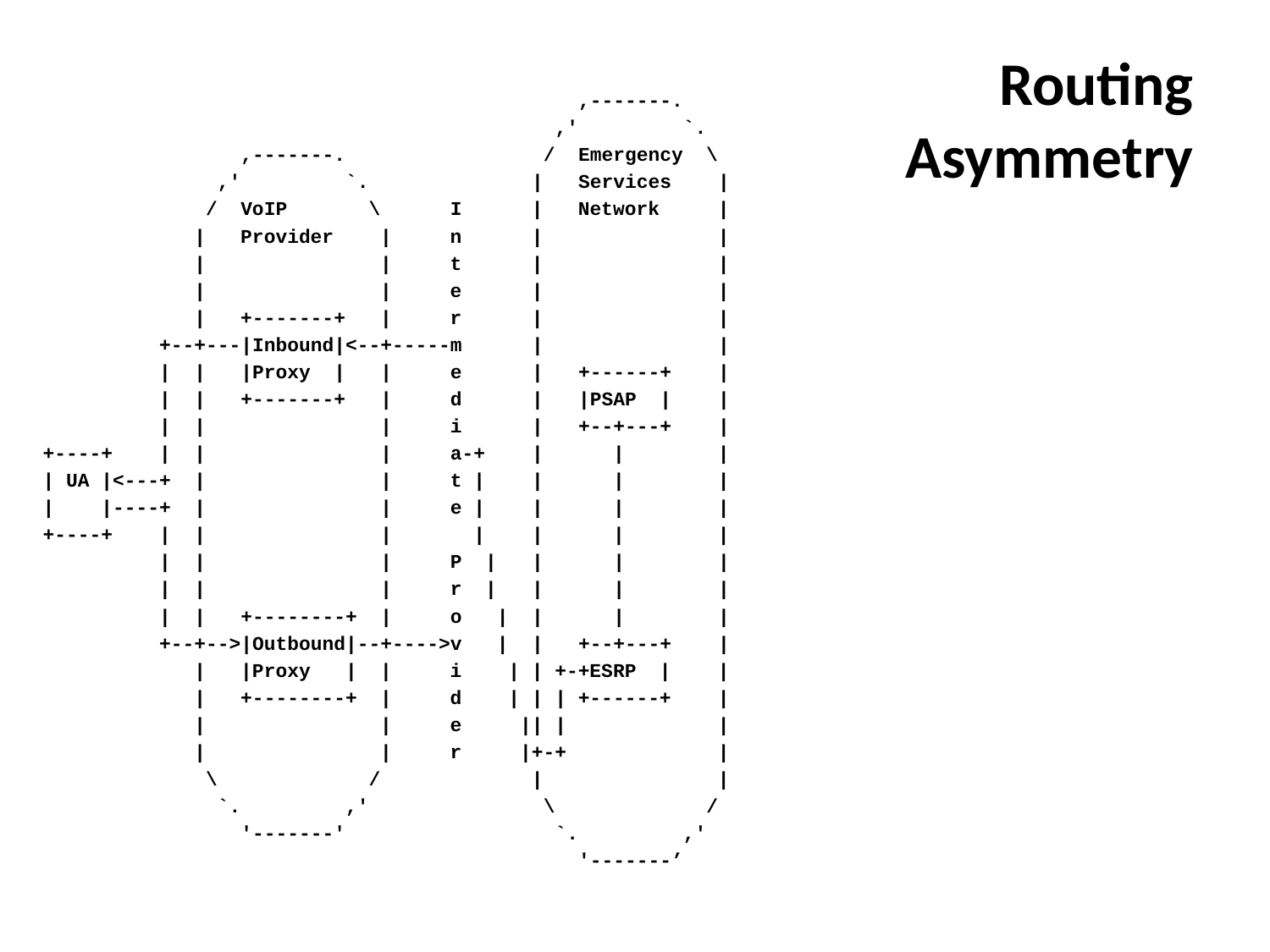

# Routing Asymmetry
                                                   ,-------.
                                                 ,'         `.
                      ,-------.                 /  Emergency  \
                    ,'         `.              |   Services    |
                   /  VoIP       \      I      |   Network     |
                  |   Provider    |     n      |               |
                  |               |     t      |               |
                  |               |     e      |               |
                  |   +-------+   |     r      |               |
               +--+---|Inbound|<--+-----m      |               |
               |  |   |Proxy  |   |     e      |   +------+    |
               |  |   +-------+   |     d      |   |PSAP  |    |
               |  |               |     i      |   +--+---+    |
     +----+    |  |               |     a-+    |      |        |
     | UA |<---+  |               |     t |    |      |        |
     |    |----+  |               |     e |    |      |        |
     +----+    |  |               |       |    |      |        |
               |  |               |     P  |   |      |        |
               |  |               |     r  |   |      |        |
               |  |   +--------+  |     o   |  |      |        |
               +--+-->|Outbound|--+---->v   |  |   +--+---+    |
                  |   |Proxy   |  |     i    | | +-+ESRP  |    |
                  |   +--------+  |     d    | | | +------+    |
                  |               |     e     || |             |
                  |               |     r     |+-+             |
                   \             /             |               |
                    `.         ,'               \             /
                      '-------'                  `.         ,'
                                                   '-------’